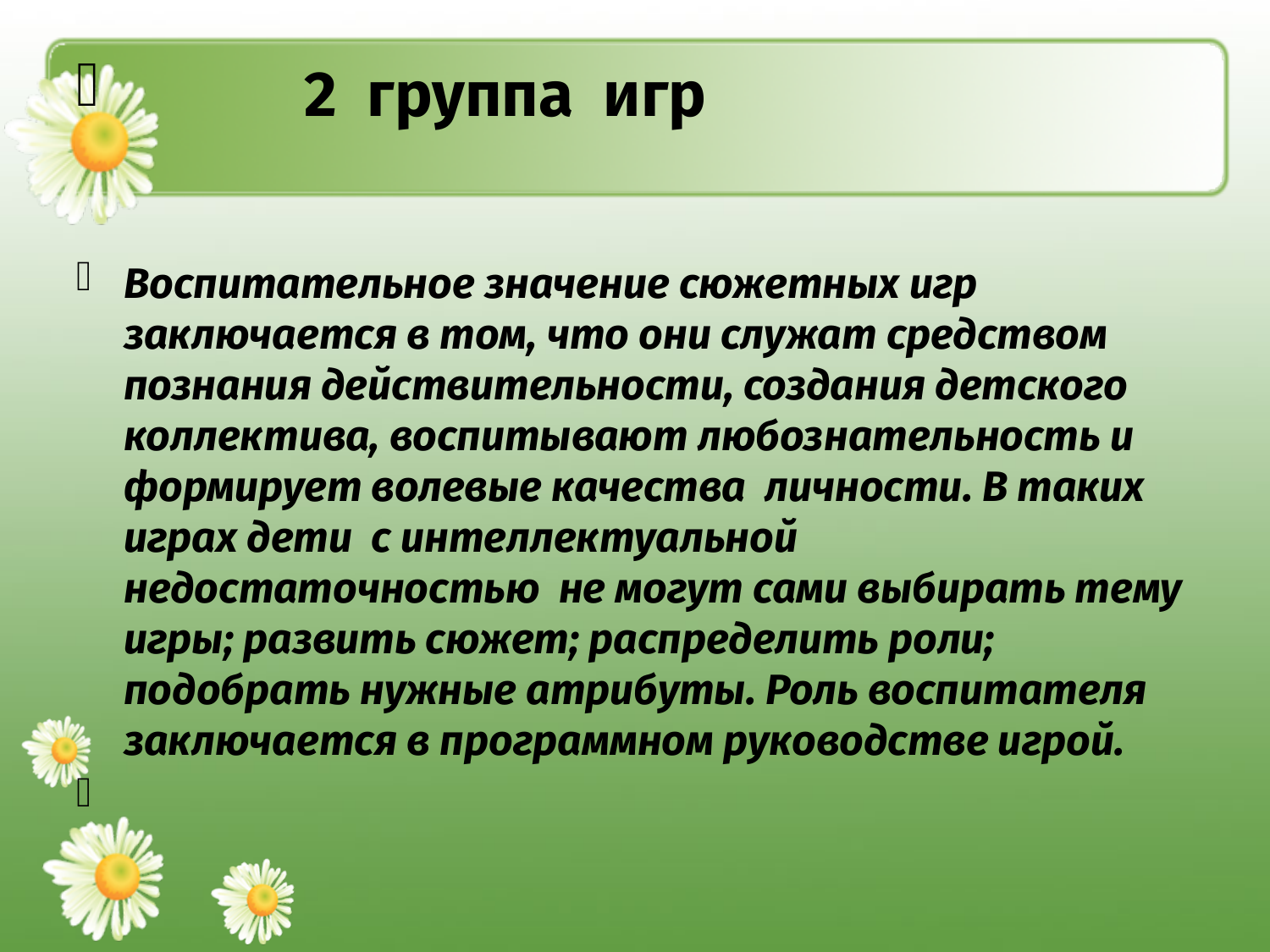

#
            2  группа  игр

Воспитательное значение сюжетных игр заключается в том, что они служат средством познания действительности, создания детского коллектива, воспитывают любознательность и формирует волевые качества  личности. В таких играх дети  с интеллектуальной недостаточностью  не могут сами выбирать тему игры; развить сюжет; распределить роли; подобрать нужные атрибуты. Роль воспитателя заключается в программном руководстве игрой.